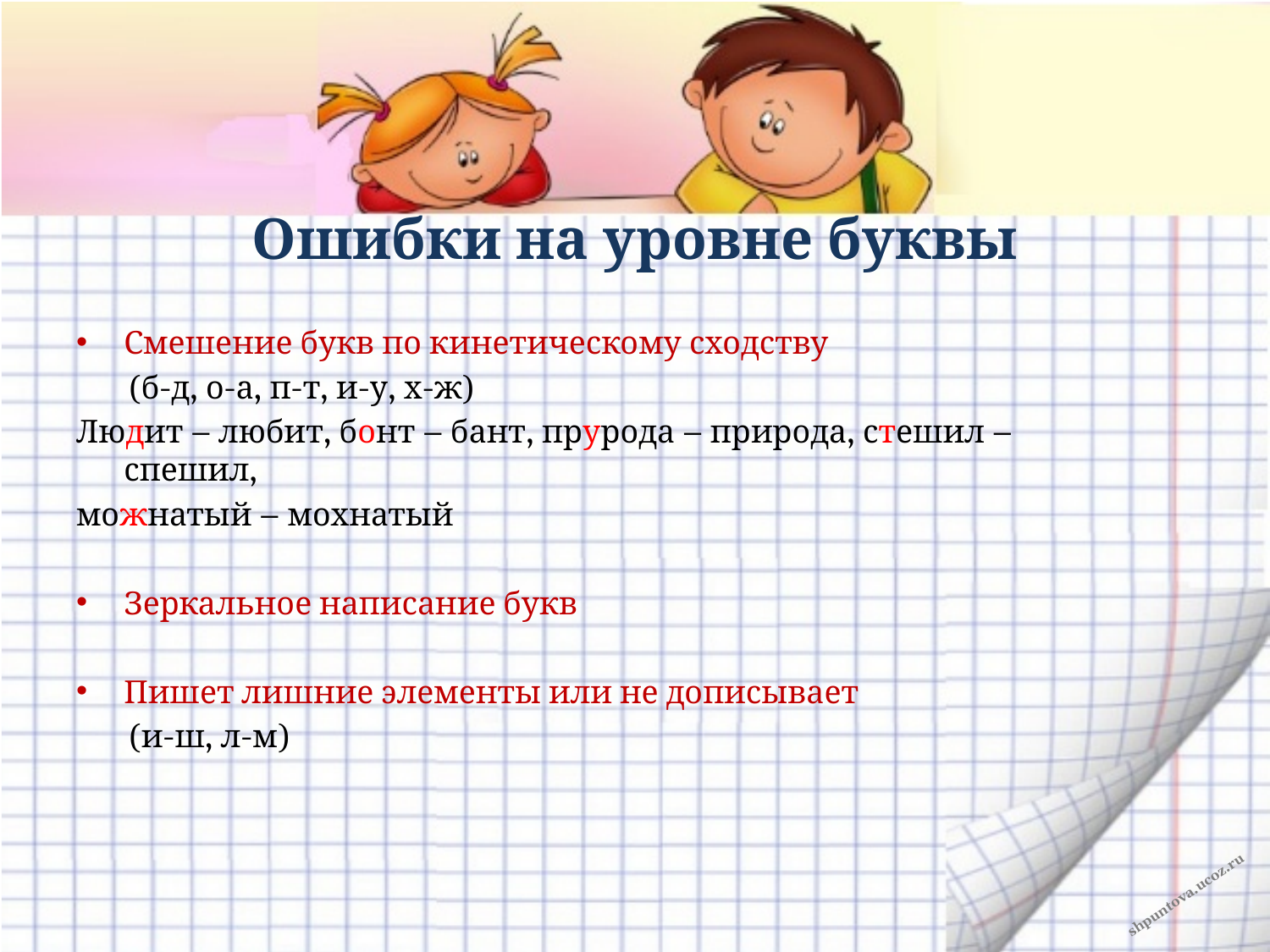

# Ошибки на уровне буквы
Смешение букв по кинетическому сходству
       (б-д, о-а, п-т, и-у, х-ж)
Людит – любит, бонт – бант, прурода – природа, стешил – спешил,
можнатый – мохнатый

Зеркальное написание букв

Пишет лишние элементы или не дописывает
       (и-ш, л-м)